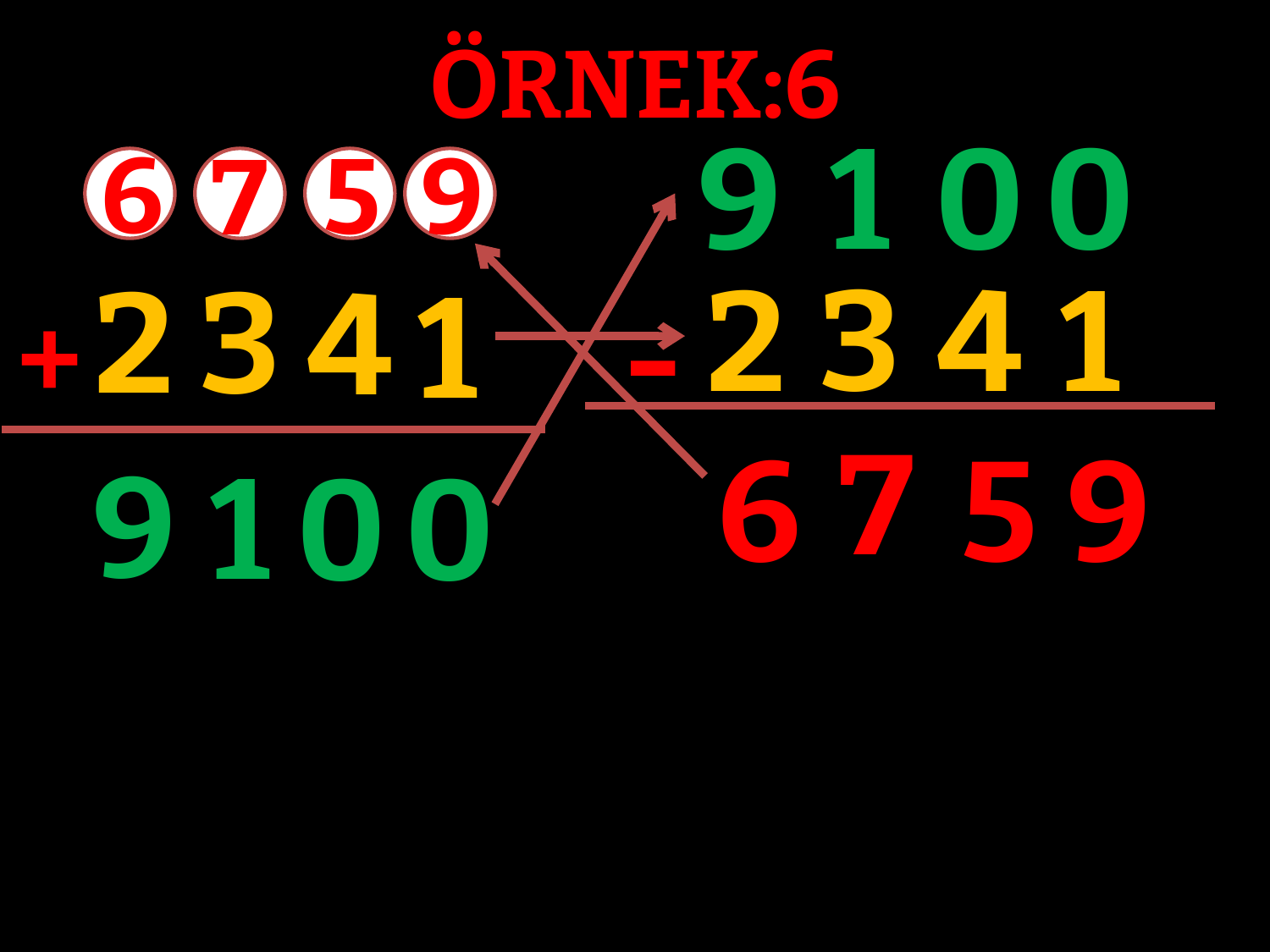

ÖRNEK:6
1
9
0
0
6
9
5
7

3
2
4
1
2
3
4
1
-
+
7
5
9
6
9
1
0
0